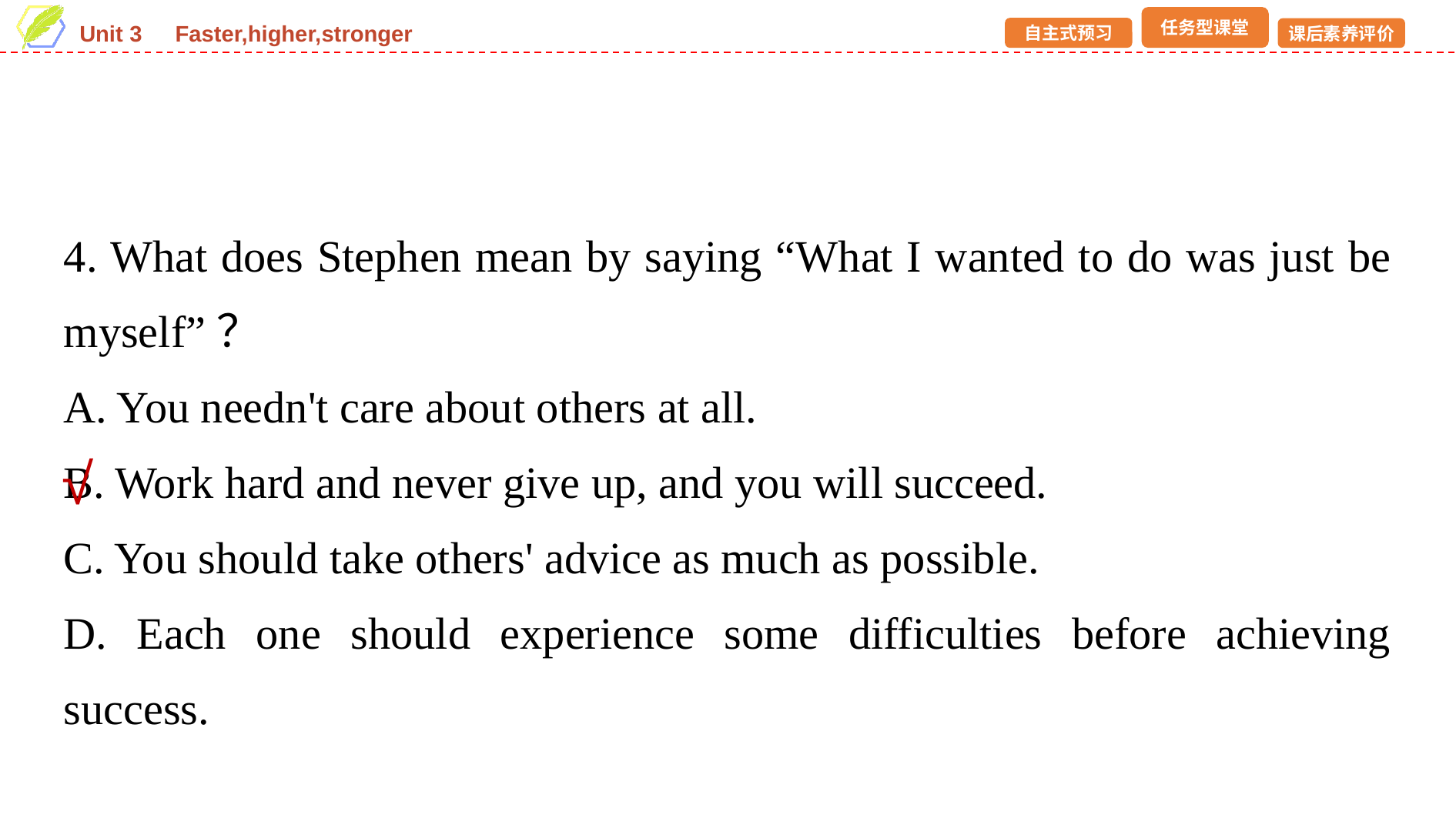

4. What does Stephen mean by saying “What I wanted to do was just be myself”？
A. You needn't care about others at all.
B. Work hard and never give up, and you will succeed.
C. You should take others' advice as much as possible.
D. Each one should experience some difficulties before achieving success.
√